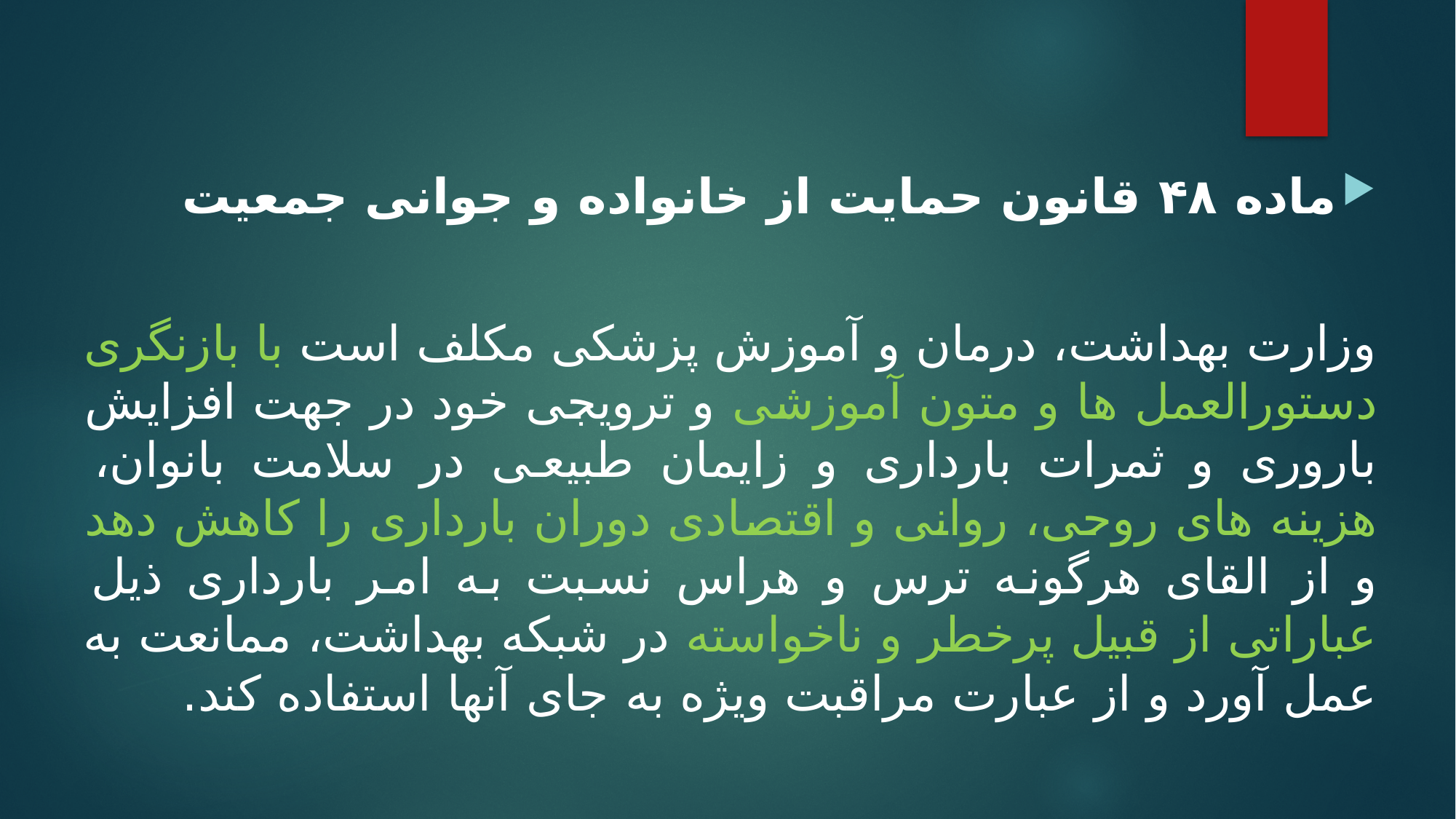

ماده ۴۸ قانون حمایت از خانواده و جوانی جمعیت

وزارت بهداشت، درمان و آموزش پزشکی مکلف است با بازنگری دستورالعمل ها و متون آموزشی و ترویجی خود در جهت افزایش باروری و ثمرات بارداری و زایمان طبیعی در سلامت بانوان، هزینه های روحی، روانی و اقتصادی دوران بارداری را کاهش دهد و از القای هرگونه ترس و هراس نسبت به امر بارداری ذیل عباراتی از قبیل پرخطر و ناخواسته در شبکه بهداشت، ممانعت به عمل آورد و از عبارت مراقبت ویژه به‌ جای آنها استفاده کند.